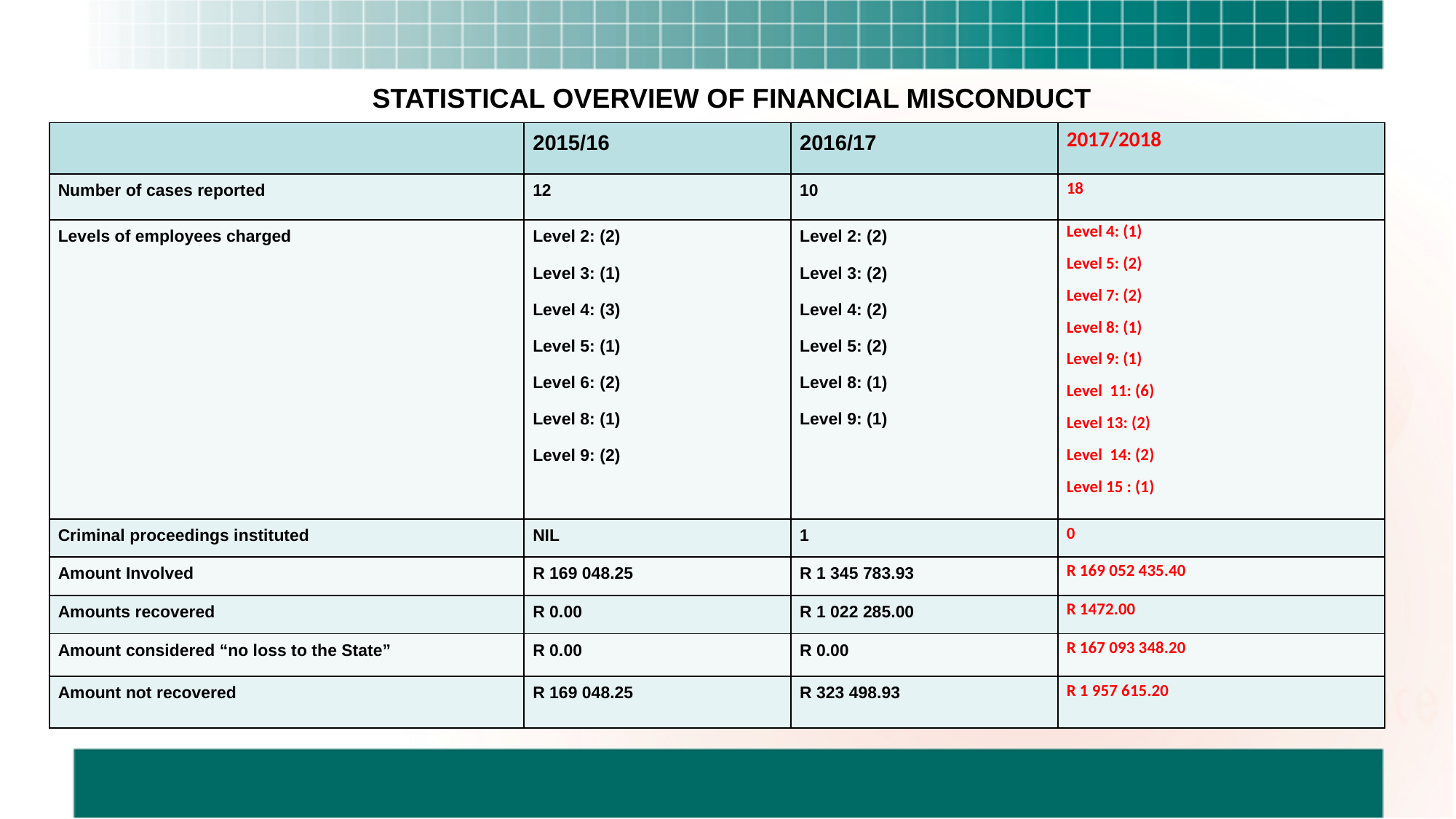

STATISTICAL OVERVIEW OF FINANCIAL MISCONDUCT
|  | 2015/16 | 2016/17 | 2017/2018 |
| --- | --- | --- | --- |
| Number of cases reported | 12 | 10 | 18 |
| Levels of employees charged | Level 2: (2) Level 3: (1) Level 4: (3) Level 5: (1) Level 6: (2) Level 8: (1) Level 9: (2) | Level 2: (2) Level 3: (2) Level 4: (2) Level 5: (2) Level 8: (1) Level 9: (1) | Level 4: (1) Level 5: (2) Level 7: (2) Level 8: (1) Level 9: (1) Level 11: (6) Level 13: (2) Level 14: (2) Level 15 : (1) |
| Criminal proceedings instituted | NIL | 1 | 0 |
| Amount Involved | R 169 048.25 | R 1 345 783.93 | R 169 052 435.40 |
| Amounts recovered | R 0.00 | R 1 022 285.00 | R 1472.00 |
| Amount considered “no loss to the State” | R 0.00 | R 0.00 | R 167 093 348.20 |
| Amount not recovered | R 169 048.25 | R 323 498.93 | R 1 957 615.20 |